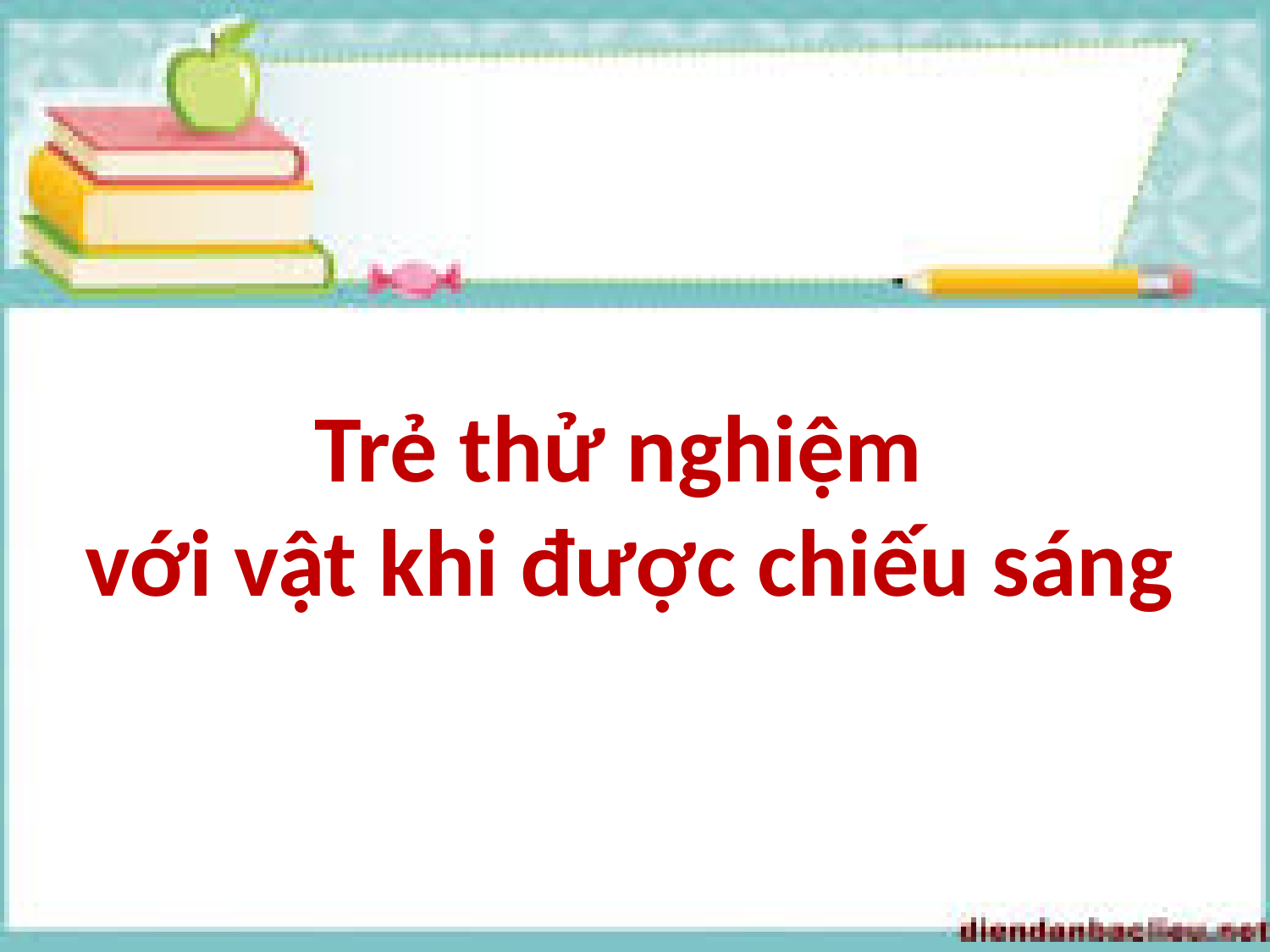

Trẻ thử nghiệm
với vật khi được chiếu sáng